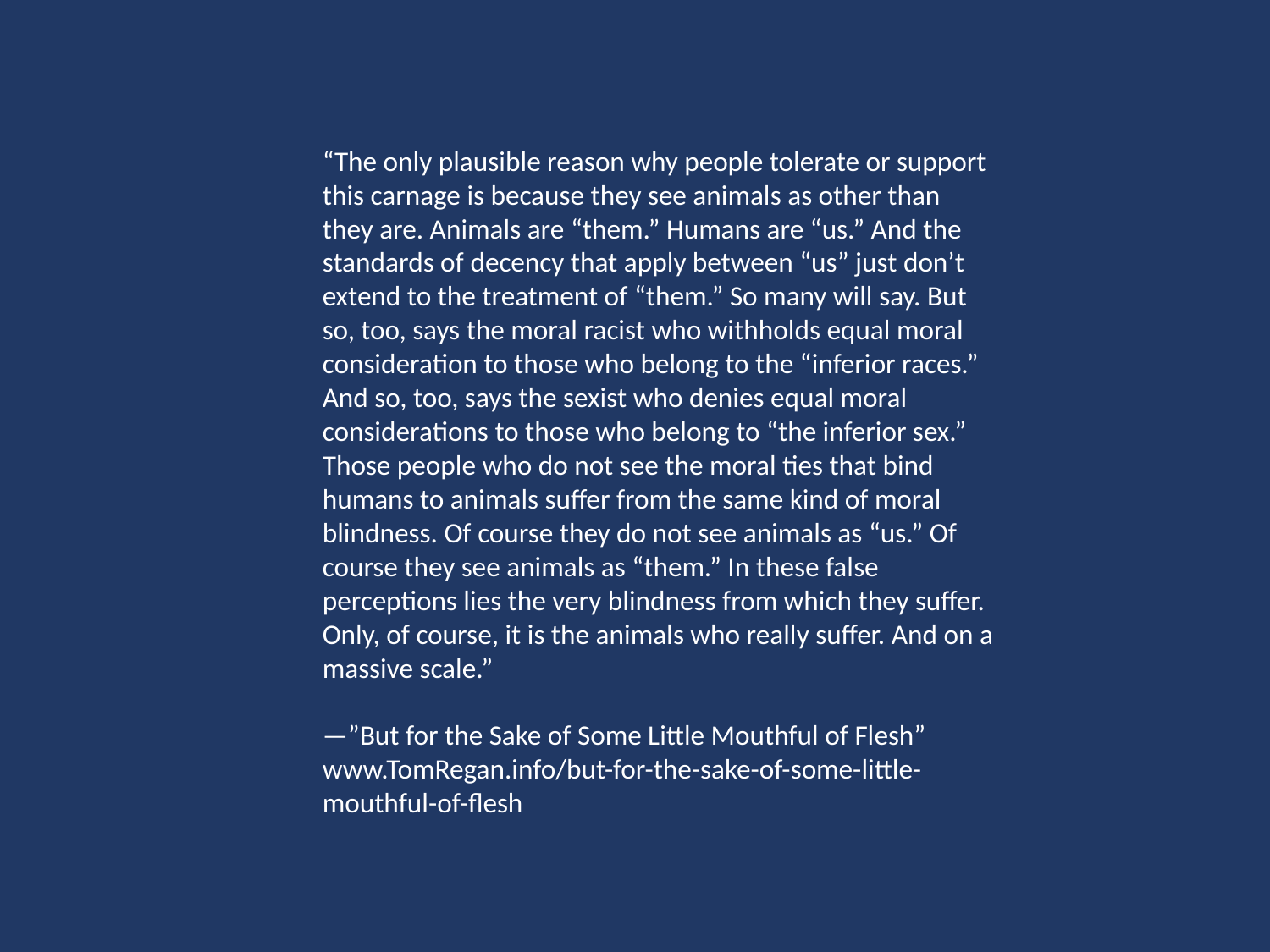

“The only plausible reason why people tolerate or support this carnage is because they see animals as other than they are. Animals are “them.” Humans are “us.” And the standards of decency that apply between “us” just don’t extend to the treatment of “them.” So many will say. But so, too, says the moral racist who withholds equal moral consideration to those who belong to the “inferior races.” And so, too, says the sexist who denies equal moral considerations to those who belong to “the inferior sex.” Those people who do not see the moral ties that bind humans to animals suffer from the same kind of moral blindness. Of course they do not see animals as “us.” Of course they see animals as “them.” In these false perceptions lies the very blindness from which they suffer. Only, of course, it is the animals who really suffer. And on a massive scale.”

—”But for the Sake of Some Little Mouthful of Flesh” www.TomRegan.info/but-for-the-sake-of-some-little-mouthful-of-flesh